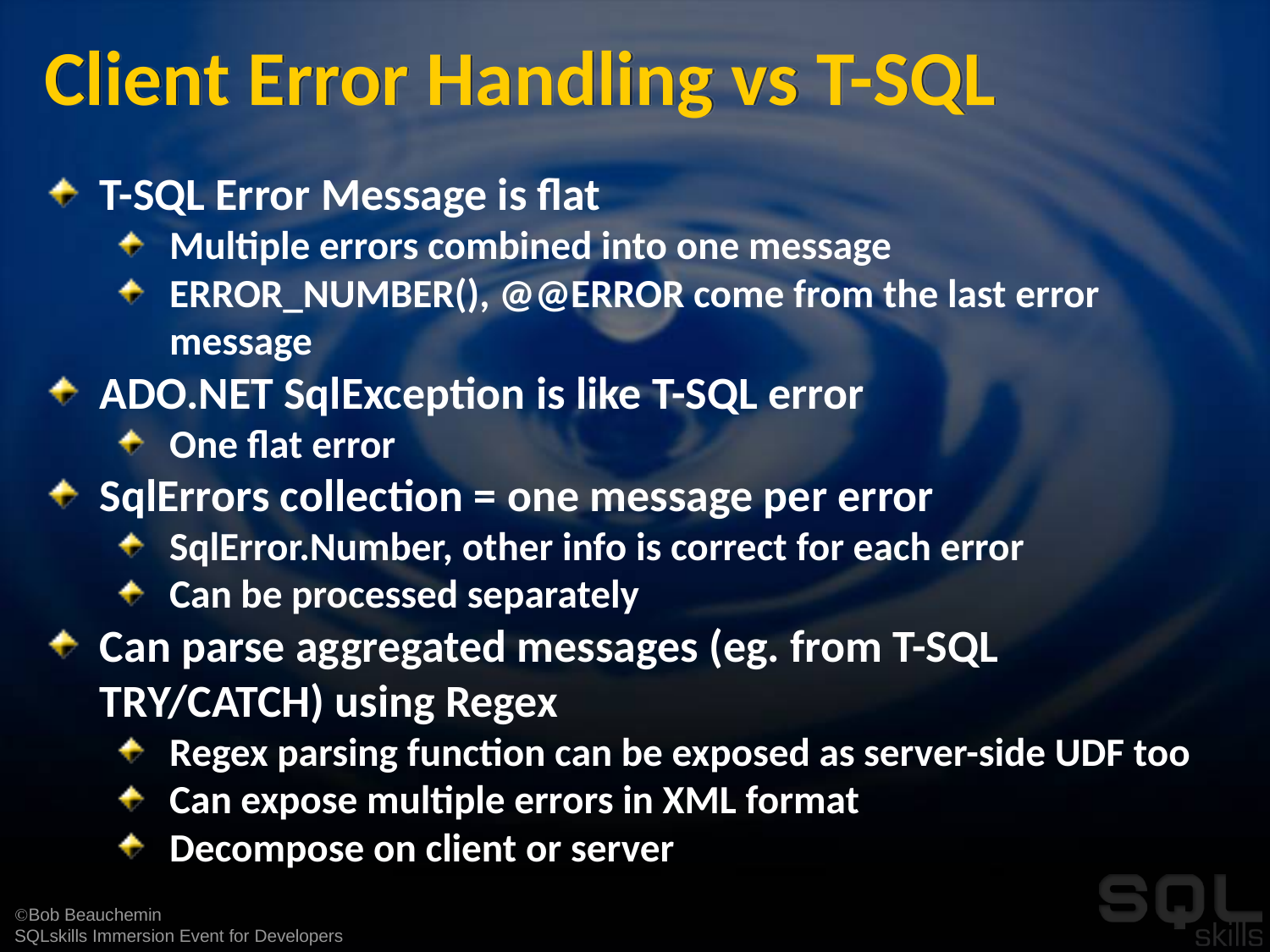

# Client Error Handling vs T-SQL
T-SQL Error Message is flat
Multiple errors combined into one message
ERROR_NUMBER(), @@ERROR come from the last error message
ADO.NET SqlException is like T-SQL error
One flat error
SqlErrors collection = one message per error
SqlError.Number, other info is correct for each error
Can be processed separately
Can parse aggregated messages (eg. from T-SQL TRY/CATCH) using Regex
Regex parsing function can be exposed as server-side UDF too
Can expose multiple errors in XML format
Decompose on client or server